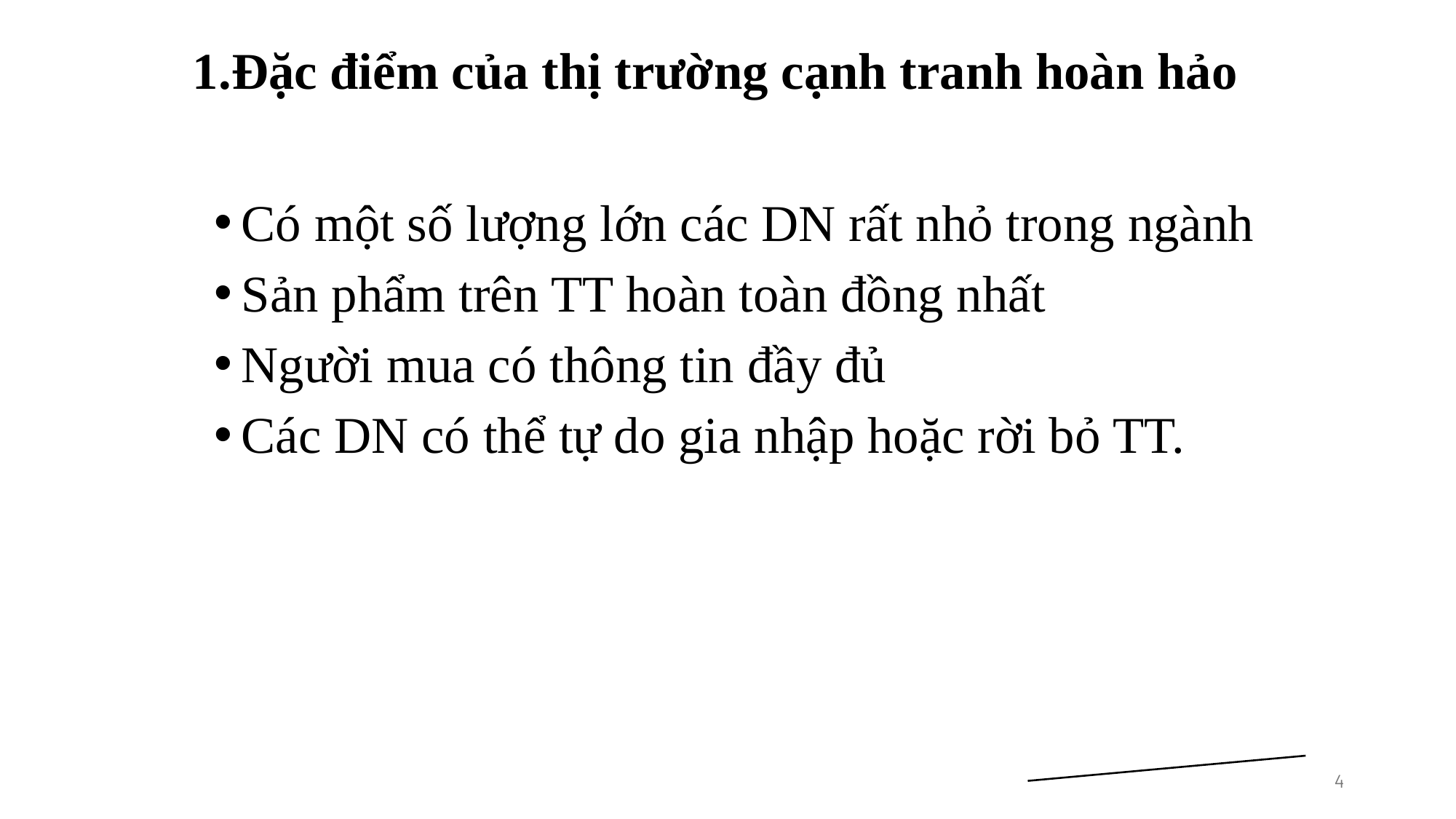

# 1.Đặc điểm của thị trường cạnh tranh hoàn hảo
Có một số lượng lớn các DN rất nhỏ trong ngành
Sản phẩm trên TT hoàn toàn đồng nhất
Người mua có thông tin đầy đủ
Các DN có thể tự do gia nhập hoặc rời bỏ TT.
4